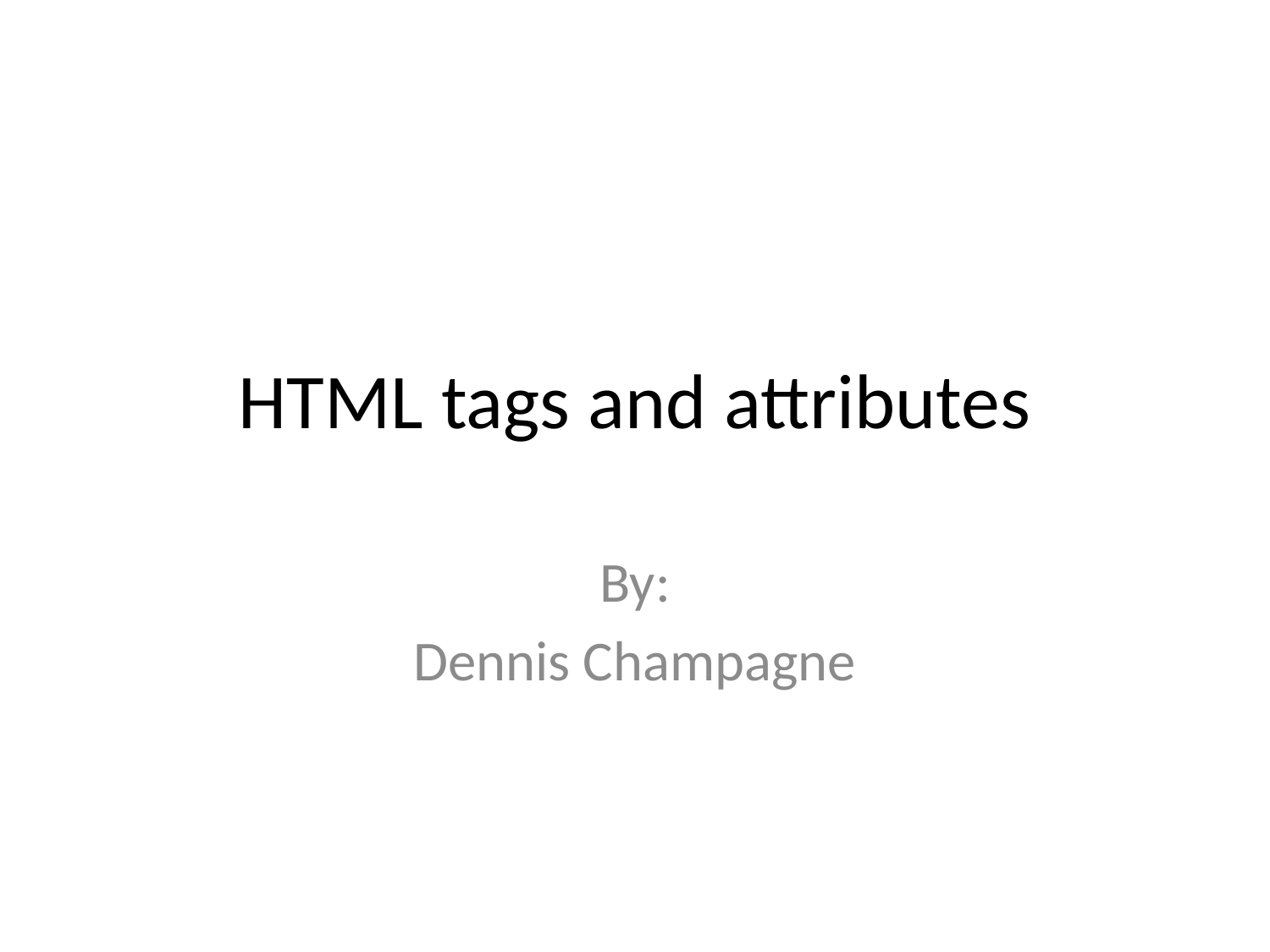

# HTML tags and attributes
By:
Dennis Champagne